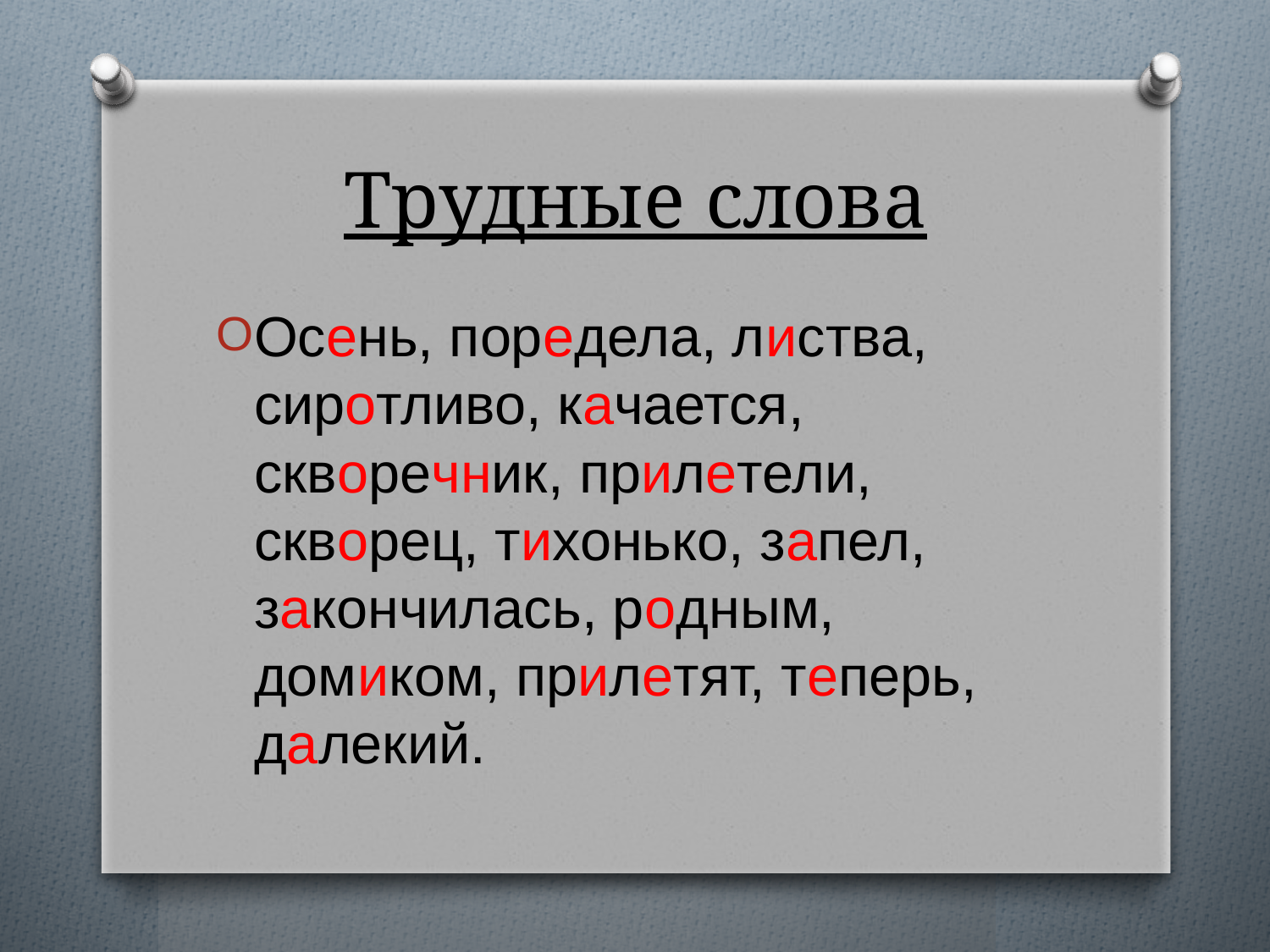

# Трудные слова
Осень, поредела, листва, сиротливо, качается, скворечник, прилетели, скворец, тихонько, запел, закончилась, родным, домиком, прилетят, теперь, далекий.